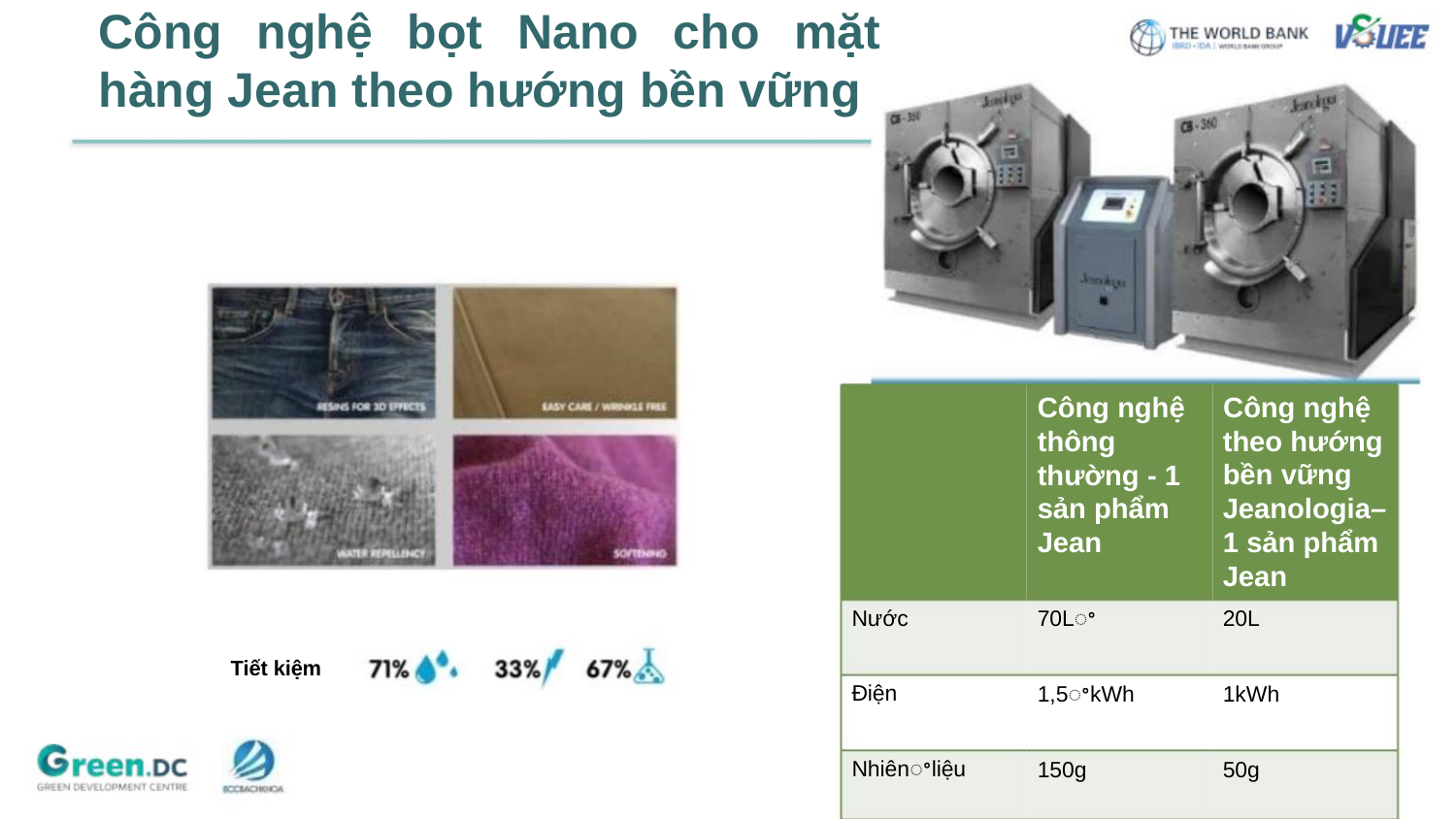

Công nghệ bọt Nano cho mặt
hàng Jean theo hướng bền vững
Công nghệ Công nghệ
thông
theo hướng
bền vững
Jeanologia–
1 sản phẩm
Jean
thường - 1
sản phẩm
Jean
Nước
70Lꢀ
20L
Tiết kiệm
Điện
1,5ꢀkWh
150g
1kWh
50g
Nhiênꢀliệu